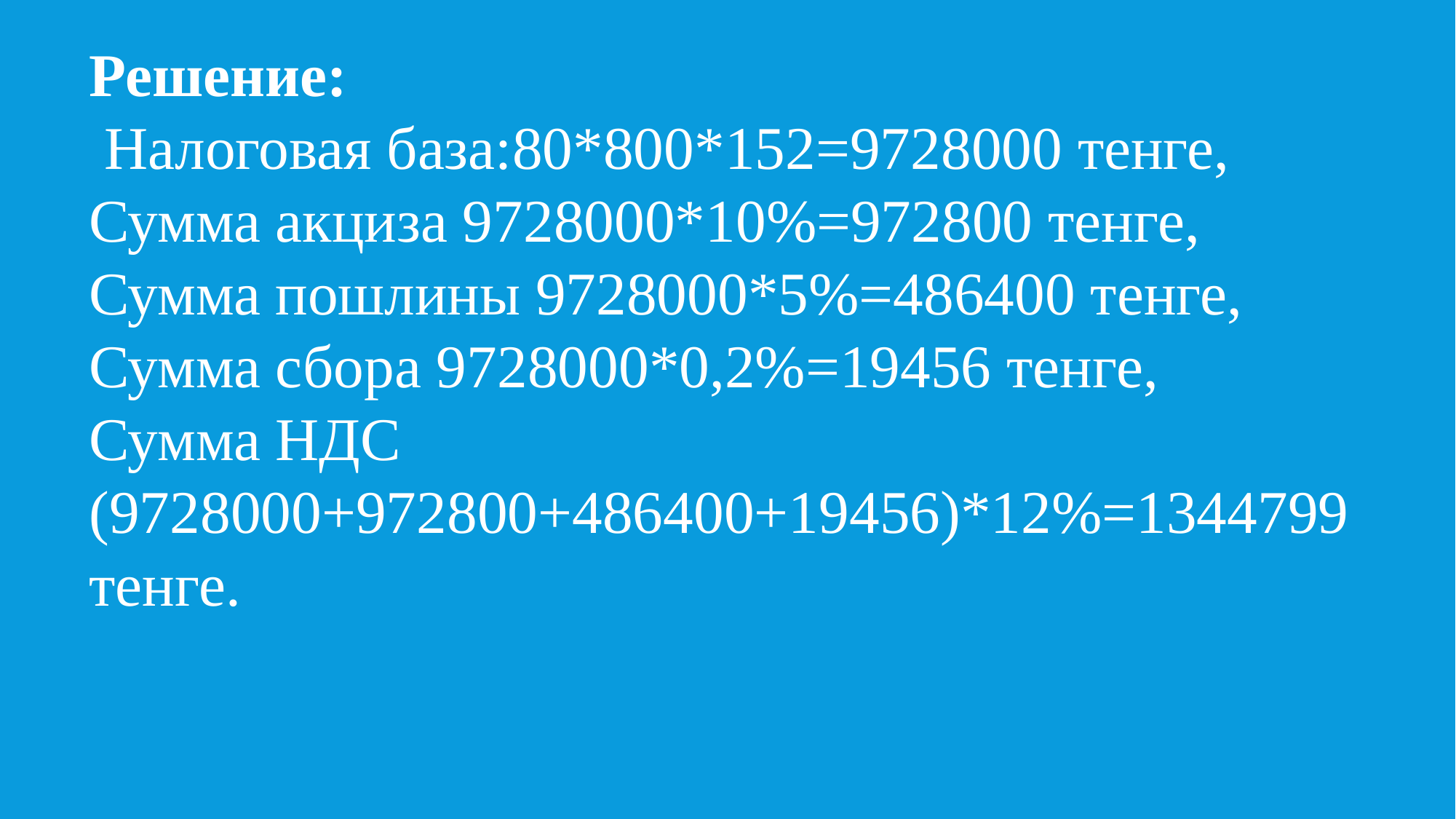

Решение:
 Налоговая база:80*800*152=9728000 тенге,
Сумма акциза 9728000*10%=972800 тенге,
Сумма пошлины 9728000*5%=486400 тенге,
Сумма сбора 9728000*0,2%=19456 тенге,
Сумма НДС (9728000+972800+486400+19456)*12%=1344799 тенге.